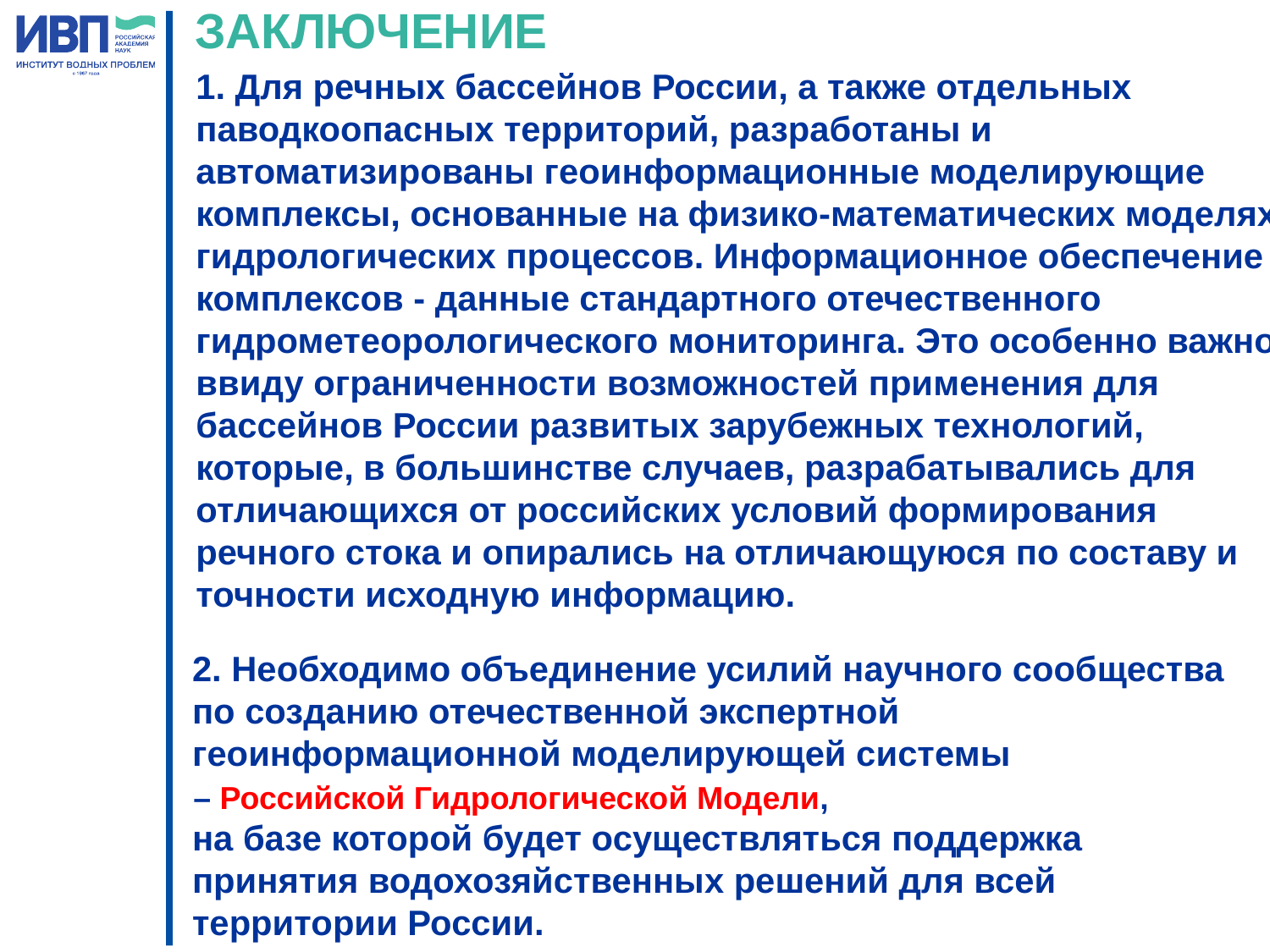

ЗАКЛЮЧЕНИЕ
1. Для речных бассейнов России, а также отдельных паводкоопасных территорий, разработаны и автоматизированы геоинформационные моделирующие комплексы, основанные на физико-математических моделях гидрологических процессов. Информационное обеспечение комплексов - данные стандартного отечественного гидрометеорологического мониторинга. Это особенно важно ввиду ограниченности возможностей применения для бассейнов России развитых зарубежных технологий, которые, в большинстве случаев, разрабатывались для отличающихся от российских условий формирования речного стока и опирались на отличающуюся по составу и точности исходную информацию.

2. Необходимо объединение усилий научного сообщества по созданию отечественной экспертной геоинформационной моделирующей системы

на базе которой будет осуществляться поддержка принятия водохозяйственных решений для всей территории России.
– Российской Гидрологической Модели,